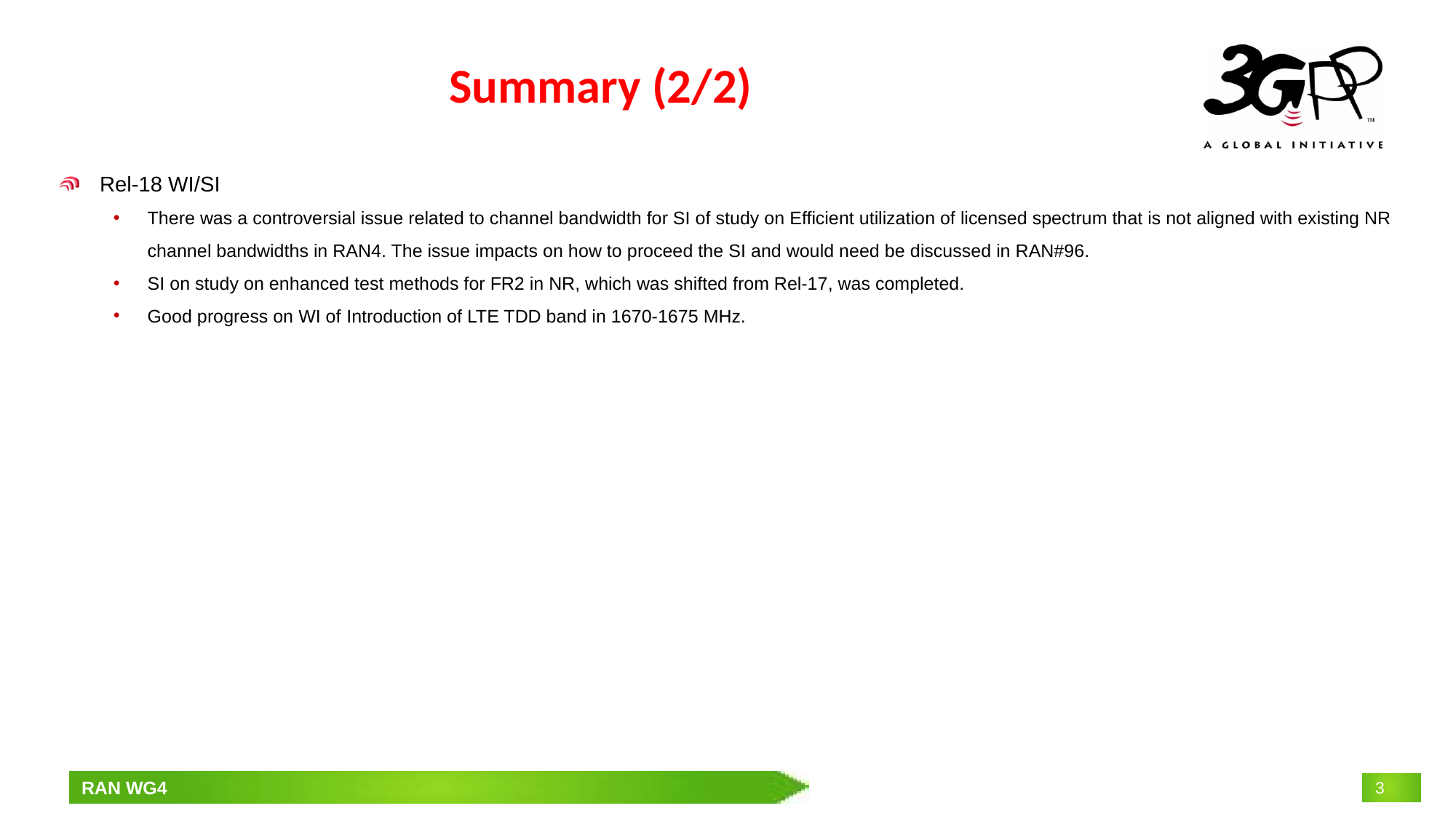

# Summary (2/2)
Rel-18 WI/SI
There was a controversial issue related to channel bandwidth for SI of study on Efficient utilization of licensed spectrum that is not aligned with existing NR channel bandwidths in RAN4. The issue impacts on how to proceed the SI and would need be discussed in RAN#96.
SI on study on enhanced test methods for FR2 in NR, which was shifted from Rel-17, was completed.
Good progress on WI of Introduction of LTE TDD band in 1670-1675 MHz.